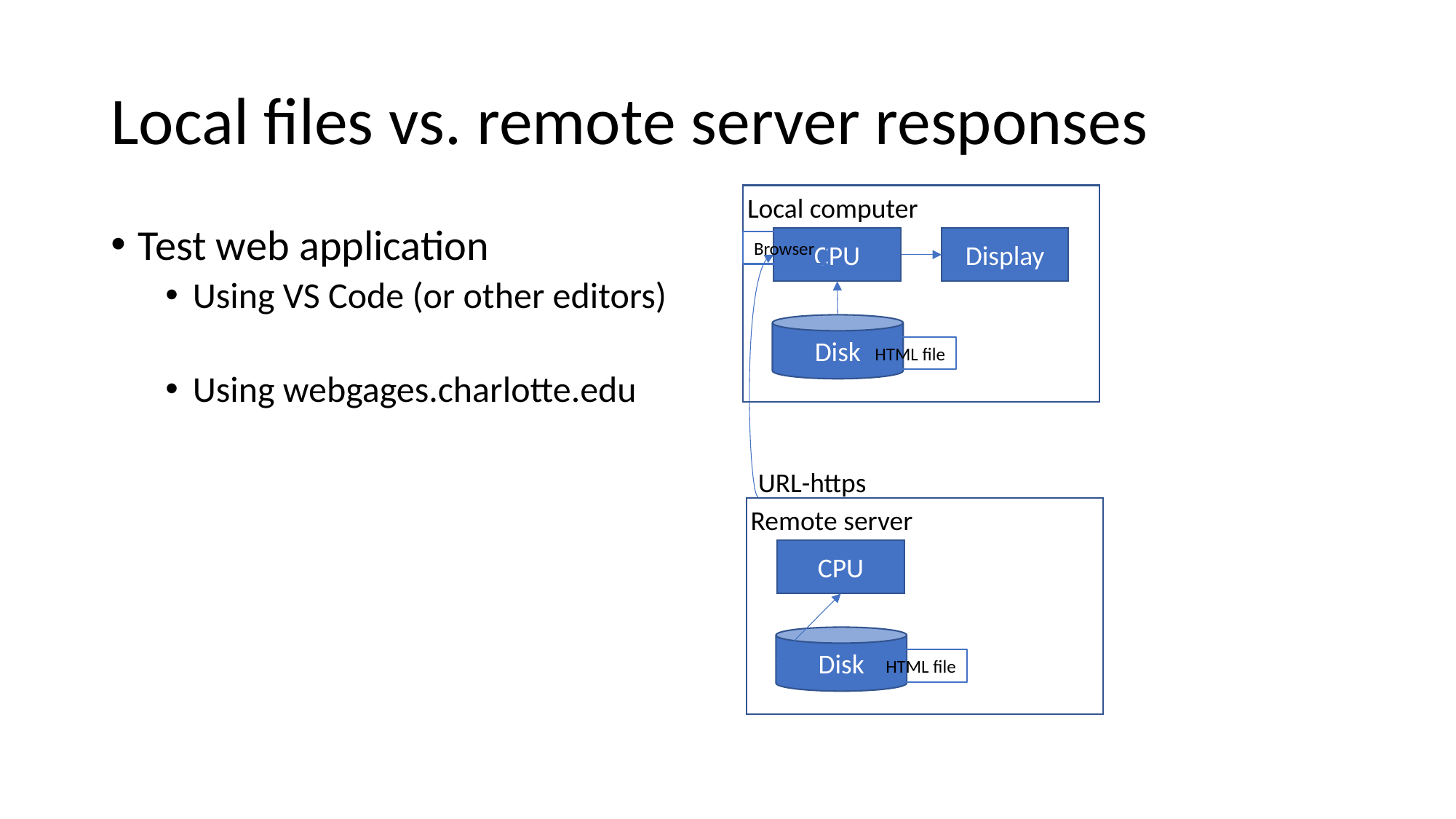

# Local files vs. remote server responses
Local computer

CPU
Display
Disk
Browser
HTML file
Test web application
Using VS Code (or other editors)

Using webgages.charlotte.edu
URL-https
Remote server

CPU
Disk
HTML file